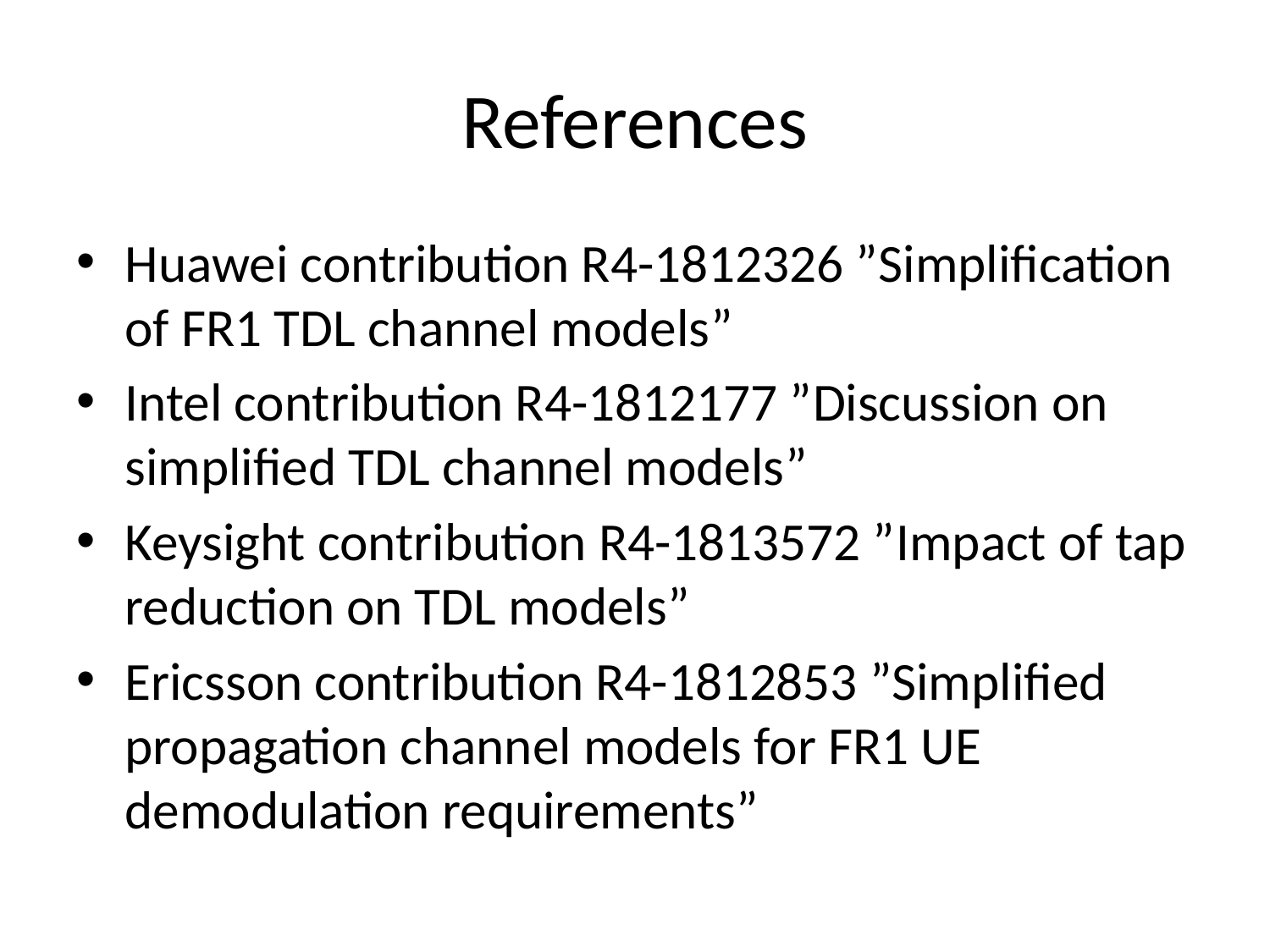

# References
Huawei contribution R4-1812326 ”Simplification of FR1 TDL channel models”
Intel contribution R4-1812177 ”Discussion on simplified TDL channel models”
Keysight contribution R4-1813572 ”Impact of tap reduction on TDL models”
Ericsson contribution R4-1812853 ”Simplified propagation channel models for FR1 UE demodulation requirements”